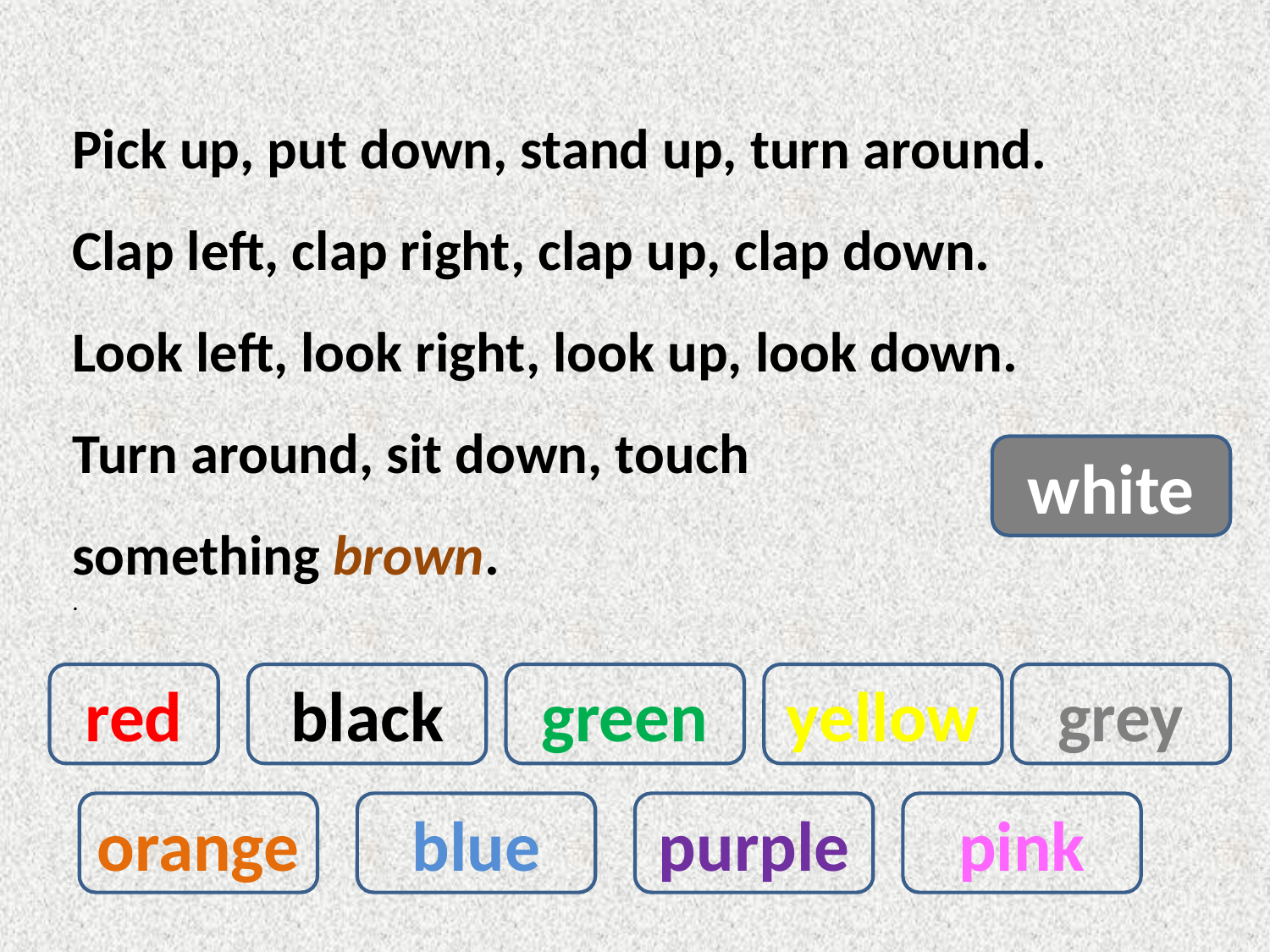

Pick up, put down, stand up, turn around.
Clap left, clap right, clap up, clap down.
Look left, look right, look up, look down.
Turn around, sit down, touch something brown.
.
white
red
black
green
yellow
grey
orange
blue
purple
pink